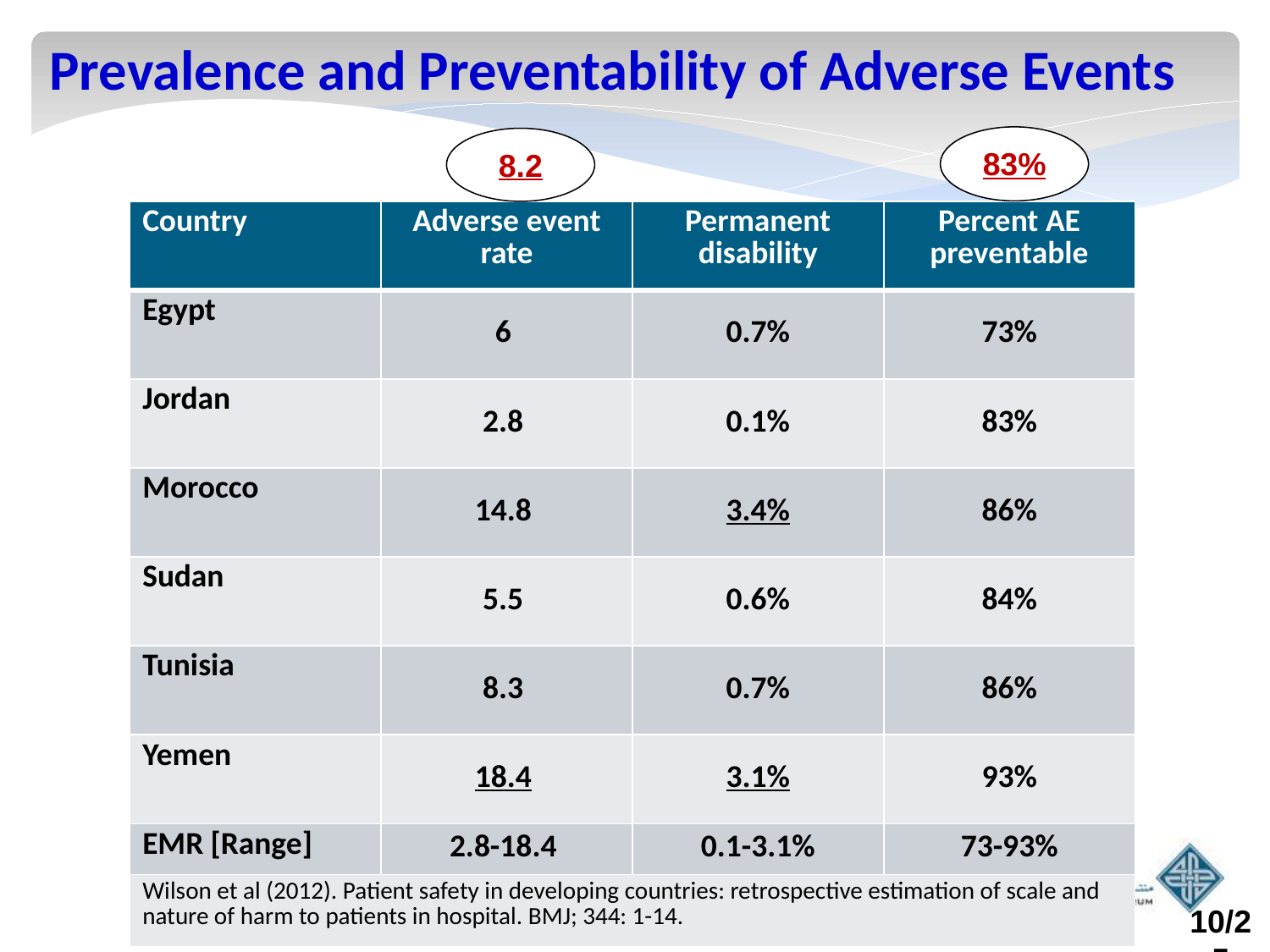

Prevalence and Preventability of Adverse Events
83%
8.2

| Country | Adverse event rate | Permanent disability | Percent AE preventable |
| --- | --- | --- | --- |
| Egypt | 6 | 0.7% | 73% |
| Jordan | 2.8 | 0.1% | 83% |
| Morocco | 14.8 | 3.4% | 86% |
| Sudan | 5.5 | 0.6% | 84% |
| Tunisia | 8.3 | 0.7% | 86% |
| Yemen | 18.4 | 3.1% | 93% |
| EMR [Range] | 2.8-18.4 | 0.1-3.1% | 73-93% |
| Wilson et al (2012). Patient safety in developing countries: retrospective estimation of scale and nature of harm to patients in hospital. BMJ; 344: 1-14. |  |  |  |
10/25